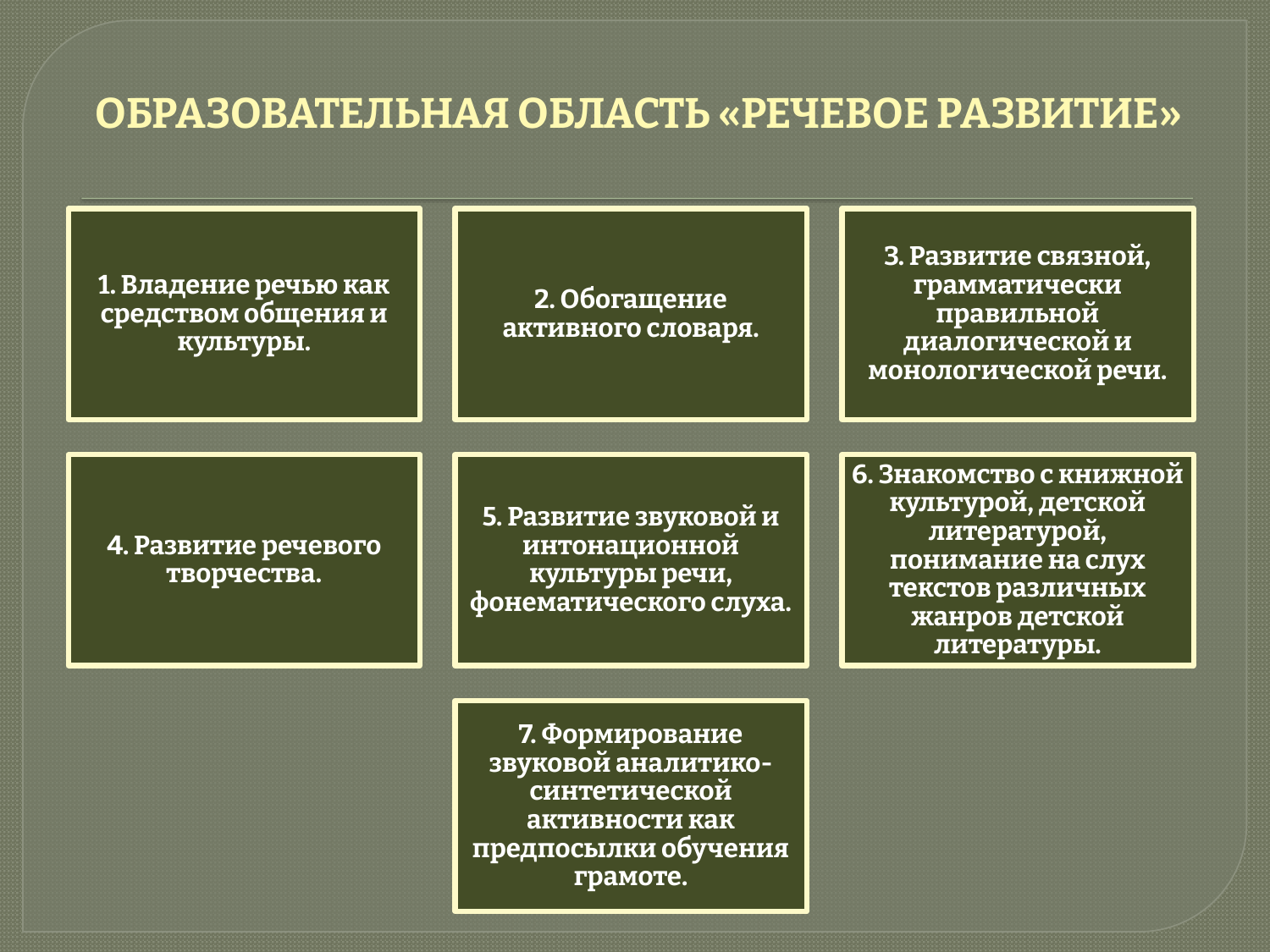

# ОБРАЗОВАТЕЛЬНАЯ ОБЛАСТЬ «РЕЧЕВОЕ РАЗВИТИЕ»
1. Владение речью как средством общения и культуры.
2. Обогащение активного словаря.
3. Развитие связной, грамматически правильной диалогической и монологической речи.
4. Развитие речевого творчества.
5. Развитие звуковой и интонационной культуры речи, фонематического слуха.
6. Знакомство с книжной культурой, детской литературой, понимание на слух текстов различных жанров детской литературы.
7. Формирование звуковой аналитико-синтетической активности как предпосылки обучения грамоте.